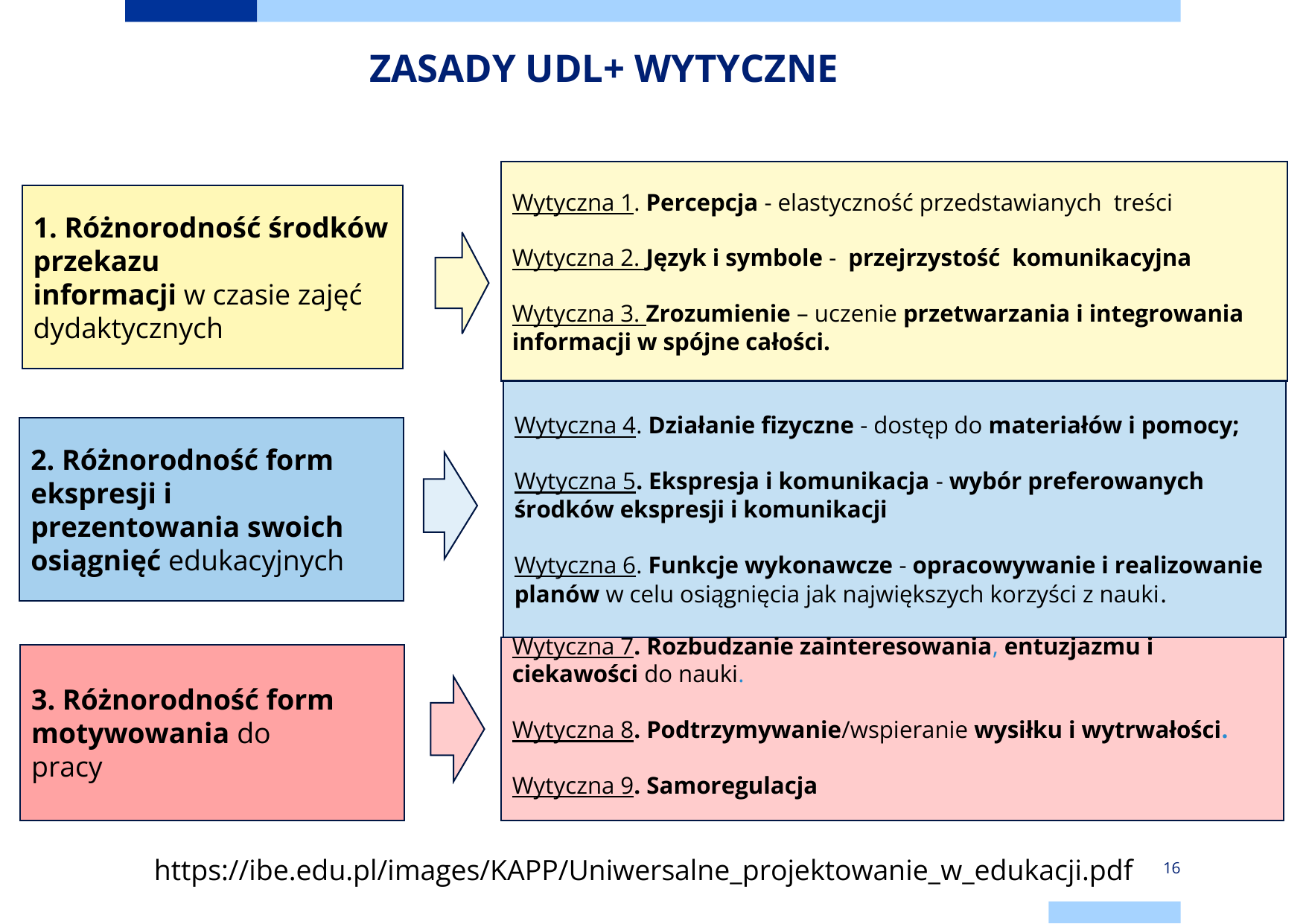

# ZASADY UDL+ WYTYCZNE

https://ibe.edu.pl/images/KAPP/Uniwersalne_projektowanie_w_edukacji.pdf
Wytyczna 1. Percepcja - elastyczność przedstawianych  treści

Wytyczna 2. Język i symbole -  przejrzystość  komunikacyjna

Wytyczna 3. Zrozumienie – uczenie przetwarzania i integrowania informacji w spójne całości.
1. Różnorodność środków przekazu
informacji w czasie zajęć dydaktycznych

Wytyczna 4. Działanie fizyczne - dostęp do materiałów i pomocy;

Wytyczna 5. Ekspresja i komunikacja - wybór preferowanych środków ekspresji i komunikacji

Wytyczna 6. Funkcje wykonawcze - opracowywanie i realizowanie planów w celu osiągnięcia jak największych korzyści z nauki.
2. Różnorodność form ekspresji i
prezentowania swoich osiągnięć edukacyjnych

Wytyczna 7. Rozbudzanie zainteresowania, entuzjazmu i ciekawości do nauki.

Wytyczna 8. Podtrzymywanie/wspieranie wysiłku i wytrwałości.

Wytyczna 9. Samoregulacja
3. Różnorodność form motywowania do
pracy

16